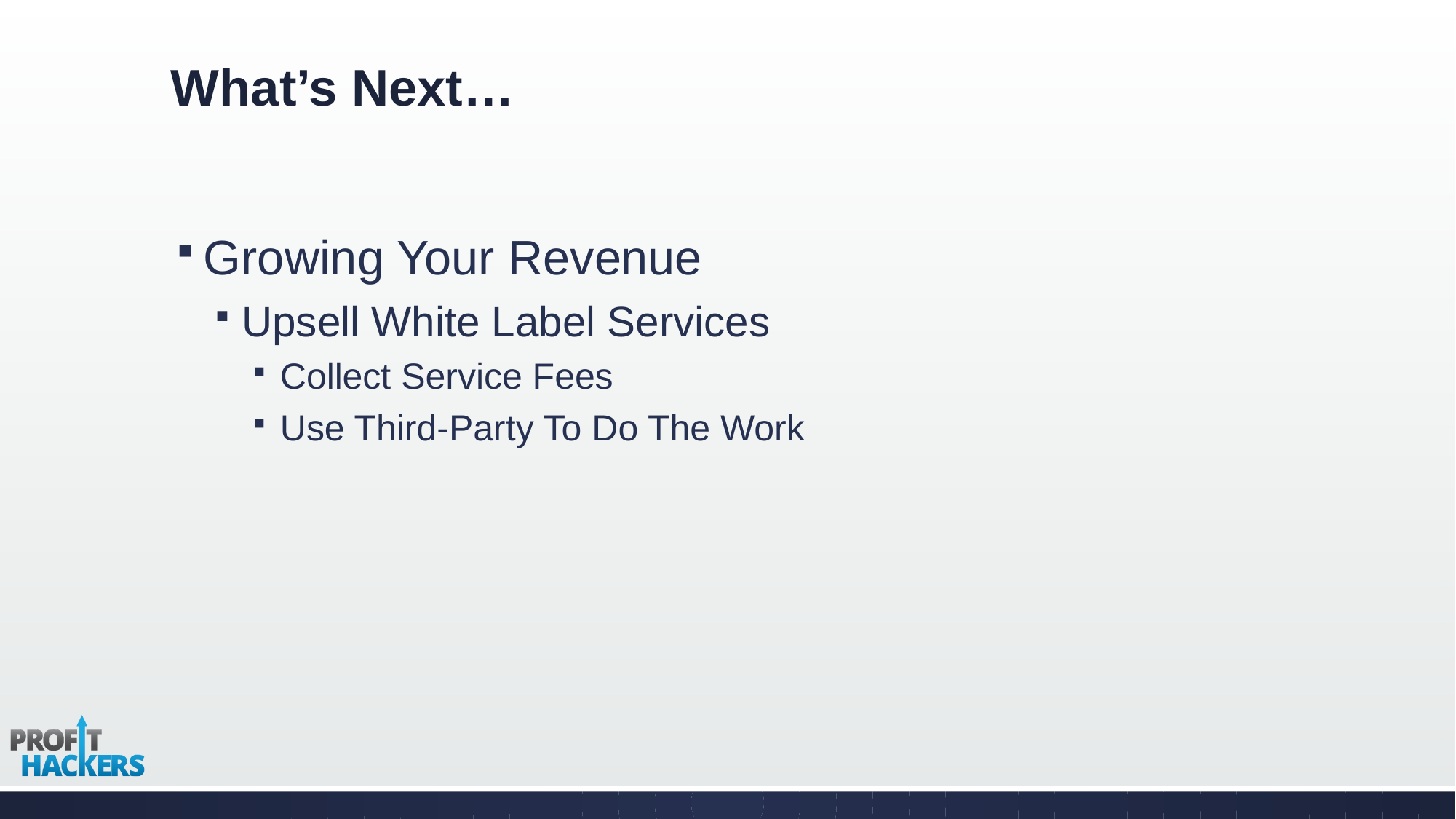

# What’s Next…
Growing Your Revenue
Upsell White Label Services
Collect Service Fees
Use Third-Party To Do The Work